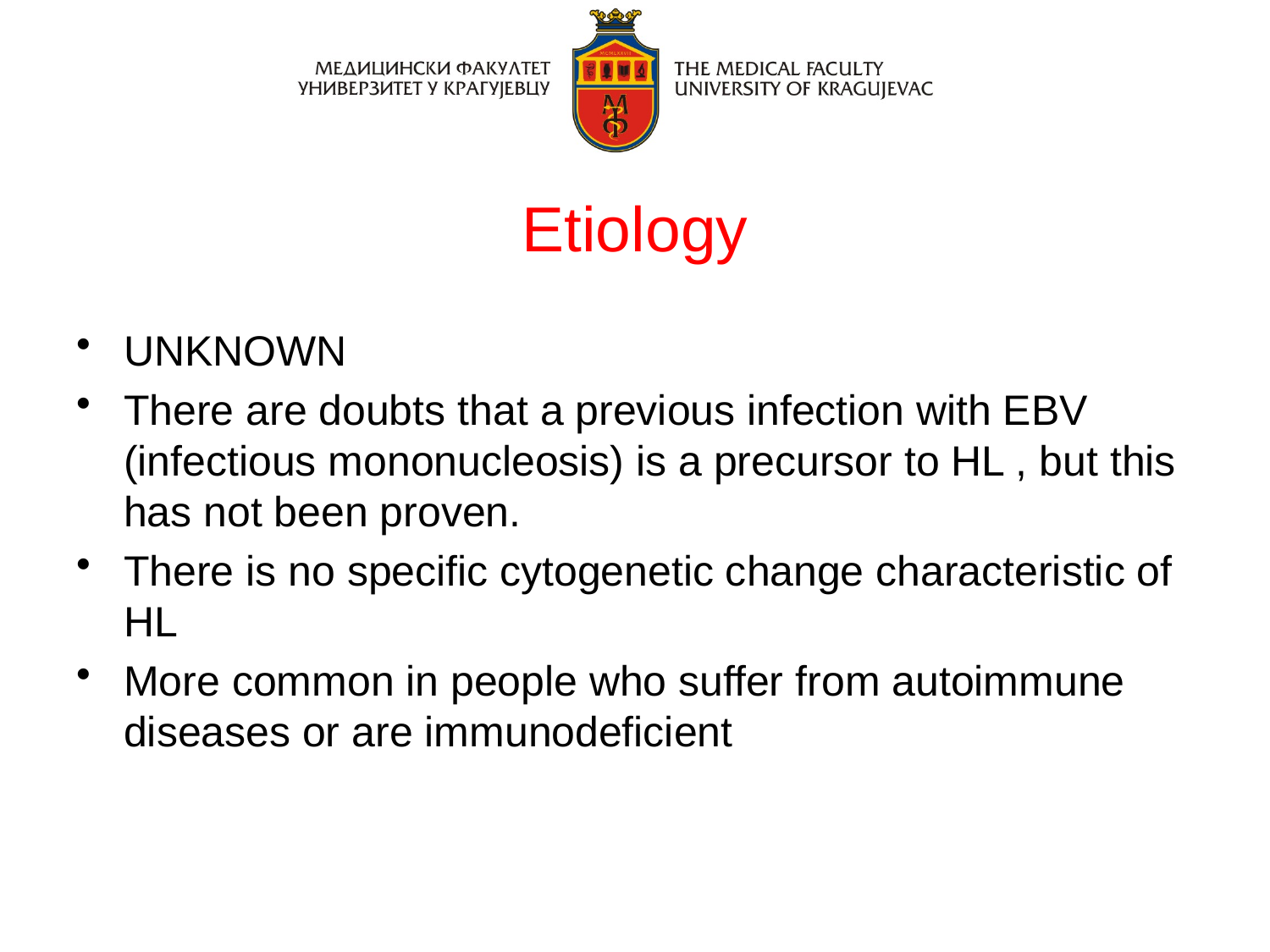

Etiology
UNKNOWN
There are doubts that a previous infection with EBV (infectious mononucleosis) is a precursor to HL , but this has not been proven.
There is no specific cytogenetic change characteristic of HL
More common in people who suffer from autoimmune diseases or are immunodeficient